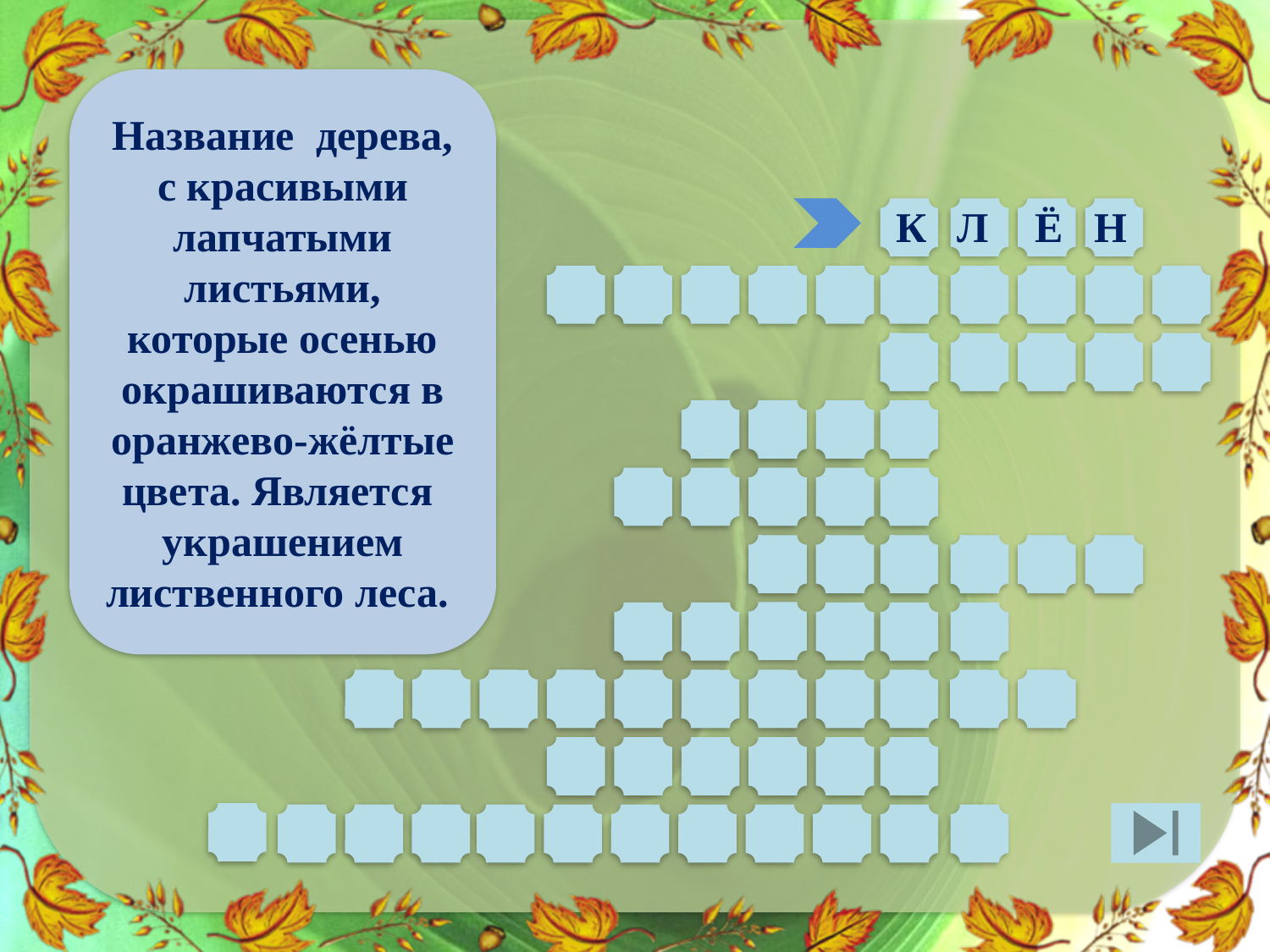

Название  дерева, с красивыми лапчатыми листьями, которые осенью окрашиваются в оранжево-жёлтые цвета. Является  украшением лиственного леса.
К
Л
Ё
Н